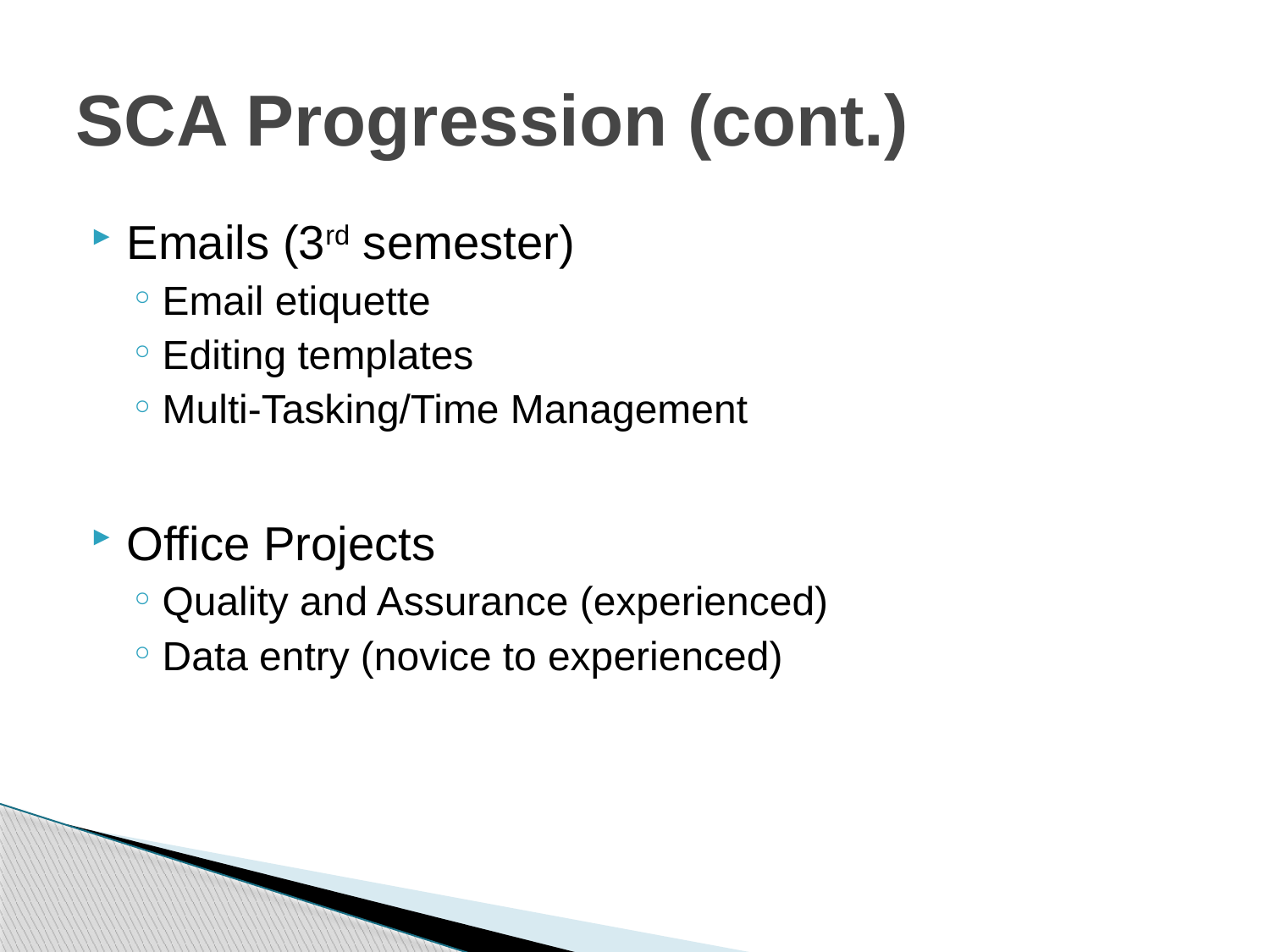

# SCA Progression (cont.)
Emails (3rd semester)
Email etiquette
Editing templates
Multi-Tasking/Time Management

Office Projects
Quality and Assurance (experienced)
Data entry (novice to experienced)